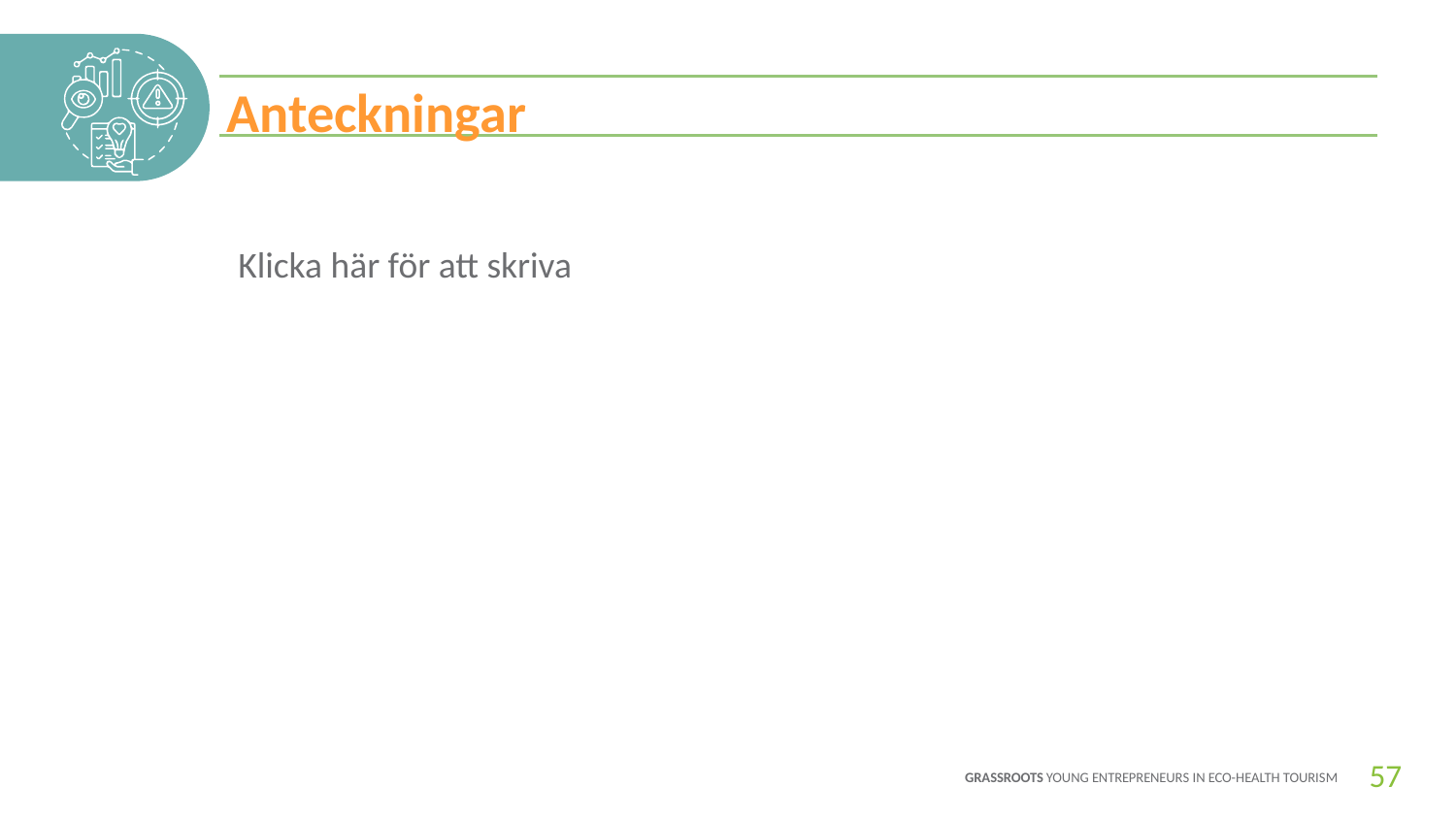

Anteckningar

Klicka här för att skriva

57